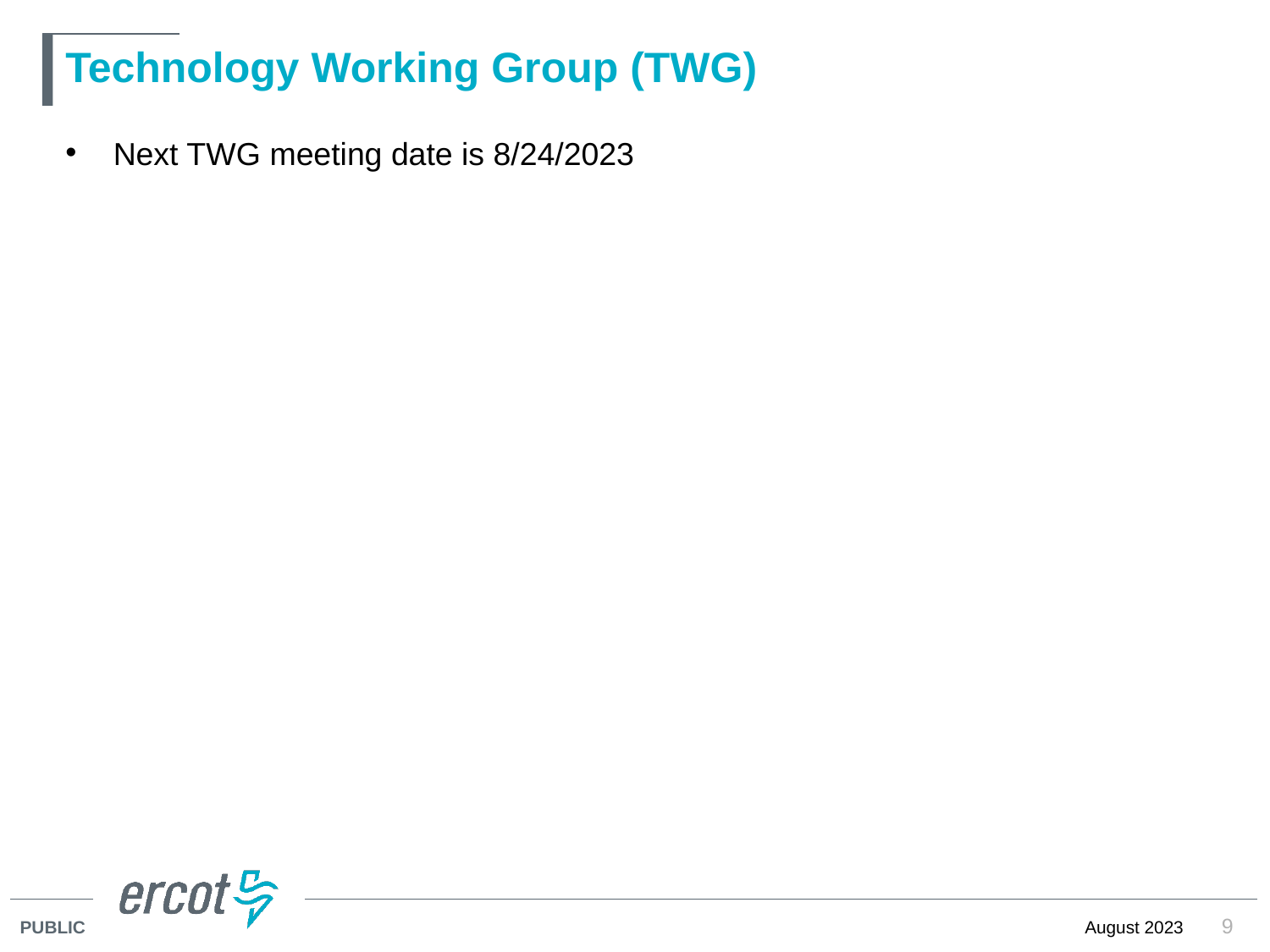

# Technology Working Group (TWG)
Next TWG meeting date is 8/24/2023
9